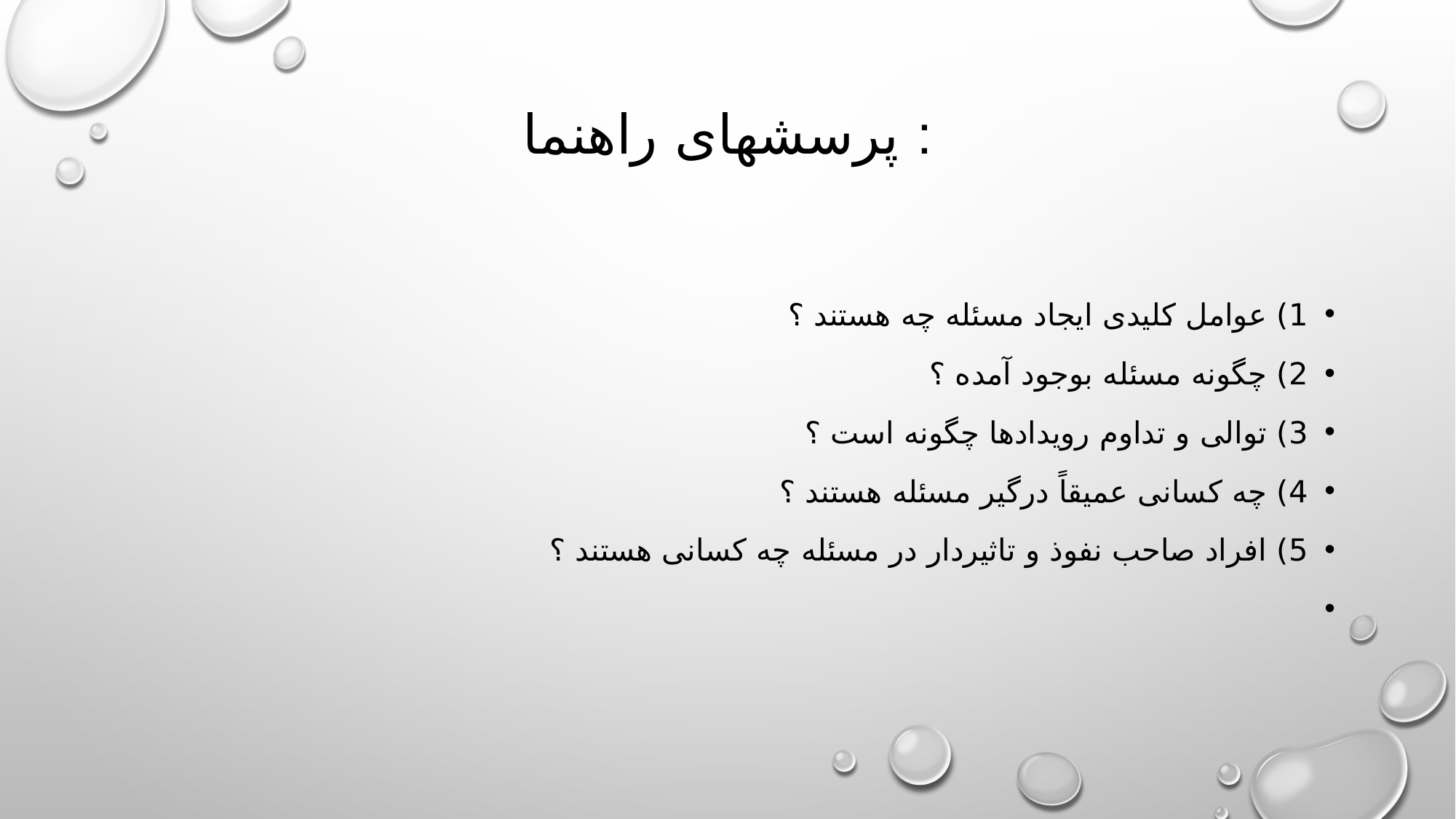

# پرسشهای راهنما :
1) عوامل کلیدی ایجاد مسئله چه هستند ؟
2) چگونه مسئله بوجود آمده ؟
3) توالی و تداوم رویدادها چگونه است ؟
4) چه کسانی عمیقاً درگیر مسئله هستند ؟
5) افراد صاحب نفوذ و تاثیردار در مسئله چه کسانی هستند ؟